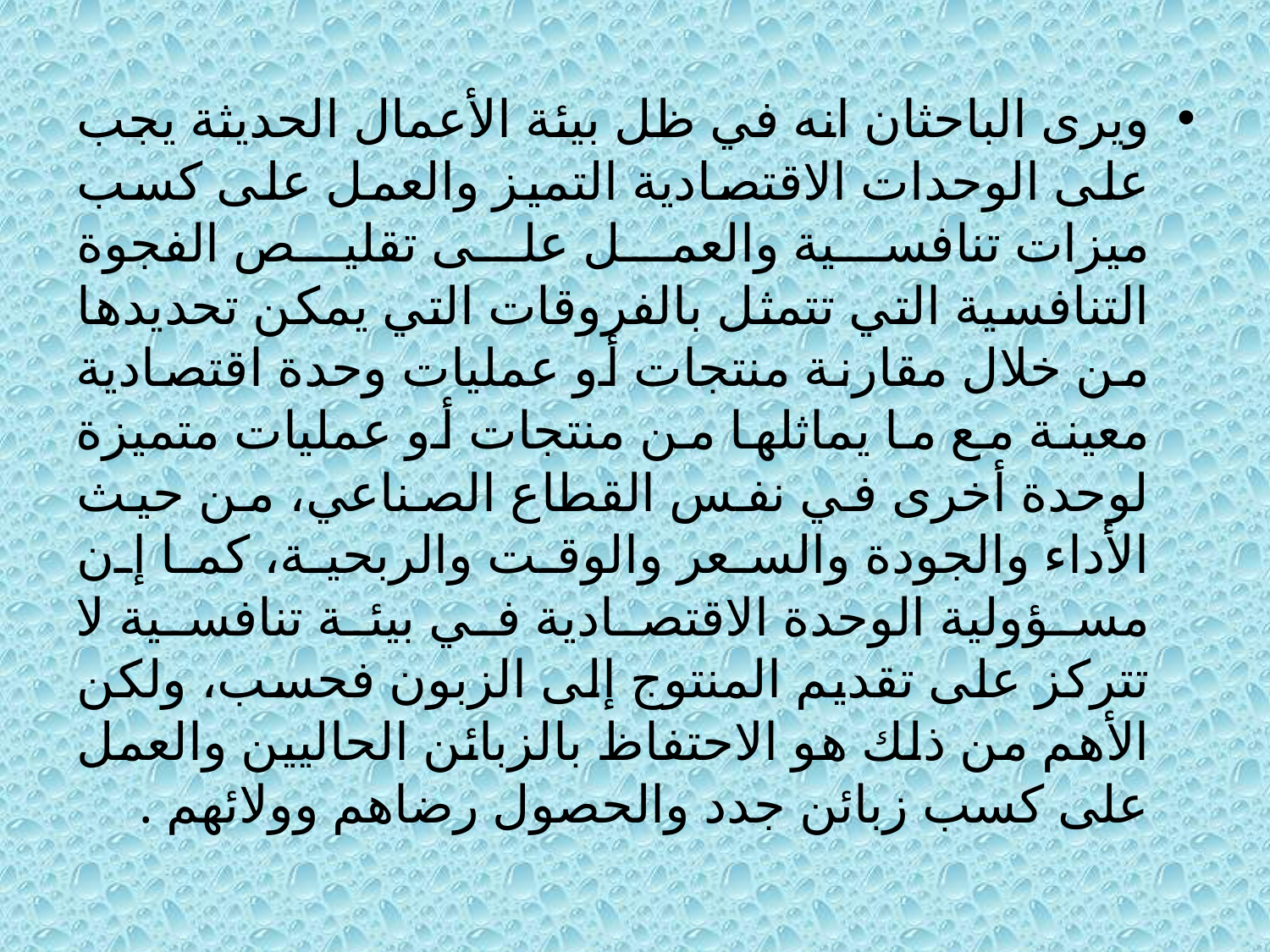

ويرى الباحثان انه في ظل بيئة الأعمال الحديثة يجب على الوحدات الاقتصادية التميز والعمل على كسب ميزات تنافسية والعمل على تقليص الفجوة التنافسية التي تتمثل بالفروقات التي يمكن تحديدها من خلال مقارنة منتجات أو عمليات وحدة اقتصادية معينة مع ما يماثلها من منتجات أو عمليات متميزة لوحدة أخرى في نفس القطاع الصناعي، من حيث الأداء والجودة والسعر والوقت والربحية، كما إن مسؤولية الوحدة الاقتصادية في بيئة تنافسية لا تتركز على تقديم المنتوج إلى الزبون فحسب، ولكن الأهم من ذلك هو الاحتفاظ بالزبائن الحاليين والعمل على كسب زبائن جدد والحصول رضاهم وولائهم .